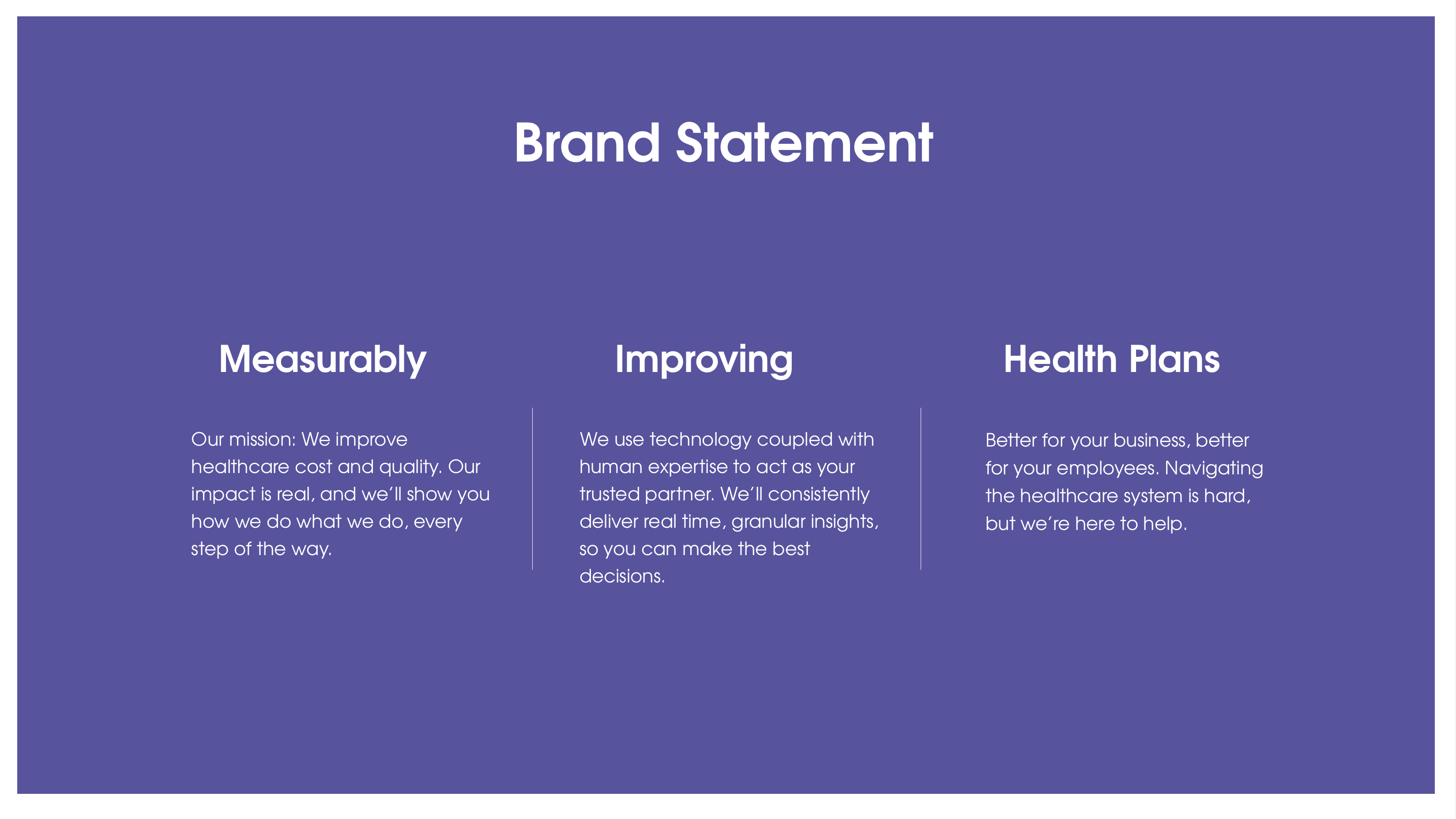

REX// BrandBook
# Brand Statement
Improving
Health Plans
Measurably

Better for your business, better for your employees. Navigating the healthcare system is hard, but we’re here to help.

Our mission: We improve
healthcare cost and quality. Our impact is real, and we’ll show you how we do what we do, every step of the way.

We use technology coupled with human expertise to act as your trusted partner. We’ll consistently deliver real time, granular insights, so you can make the best decisions.